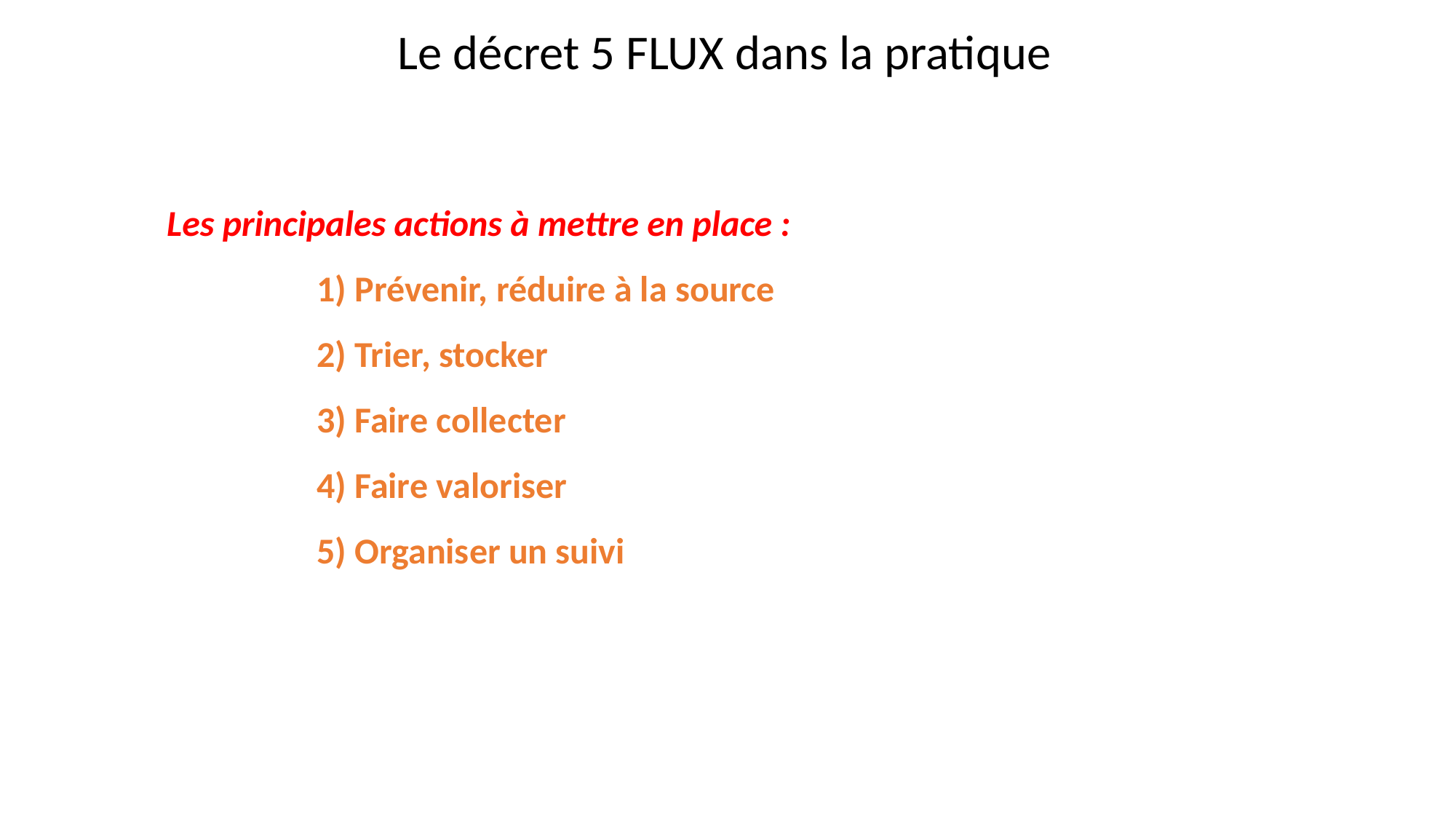

Le décret 5 FLUX dans la pratique
Les principales actions à mettre en place :
		1) Prévenir, réduire à la source
		2) Trier, stocker
		3) Faire collecter
		4) Faire valoriser
		5) Organiser un suivi